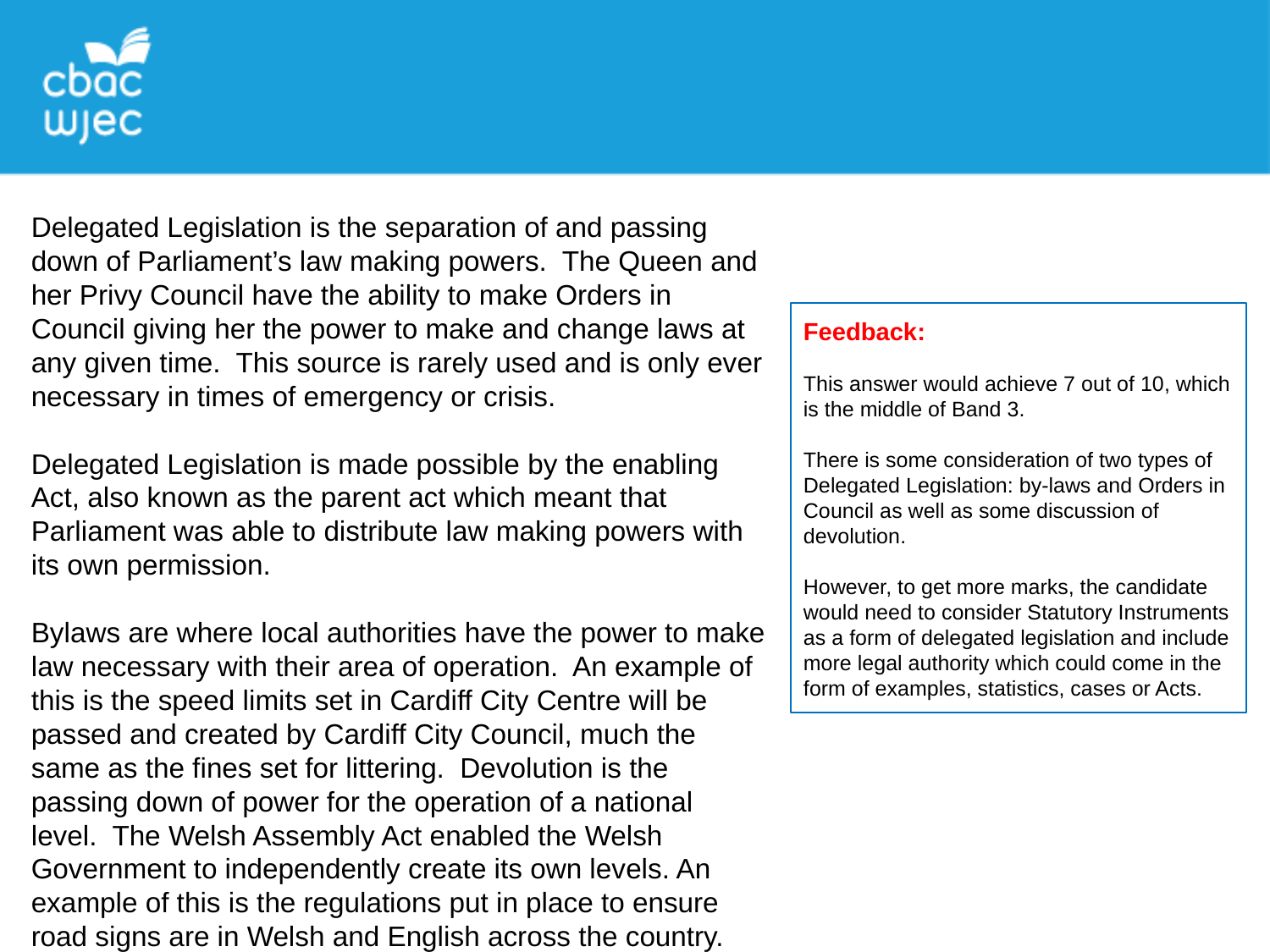

Delegated Legislation is the separation of and passing down of Parliament’s law making powers.  The Queen and her Privy Council have the ability to make Orders in Council giving her the power to make and change laws at any given time.  This source is rarely used and is only ever necessary in times of emergency or crisis.

Delegated Legislation is made possible by the enabling Act, also known as the parent act which meant that Parliament was able to distribute law making powers with its own permission.

Bylaws are where local authorities have the power to make law necessary with their area of operation.  An example of this is the speed limits set in Cardiff City Centre will be passed and created by Cardiff City Council, much the same as the fines set for littering.  Devolution is the passing down of power for the operation of a national level.  The Welsh Assembly Act enabled the Welsh Government to independently create its own levels. An example of this is the regulations put in place to ensure road signs are in Welsh and English across the country.  These laws passed do require the approval of Parliament.
Feedback:

This answer would achieve 7 out of 10, which is the middle of Band 3.

There is some consideration of two types of Delegated Legislation: by-laws and Orders in Council as well as some discussion of devolution.

However, to get more marks, the candidate would need to consider Statutory Instruments as a form of delegated legislation and include more legal authority which could come in the form of examples, statistics, cases or Acts.